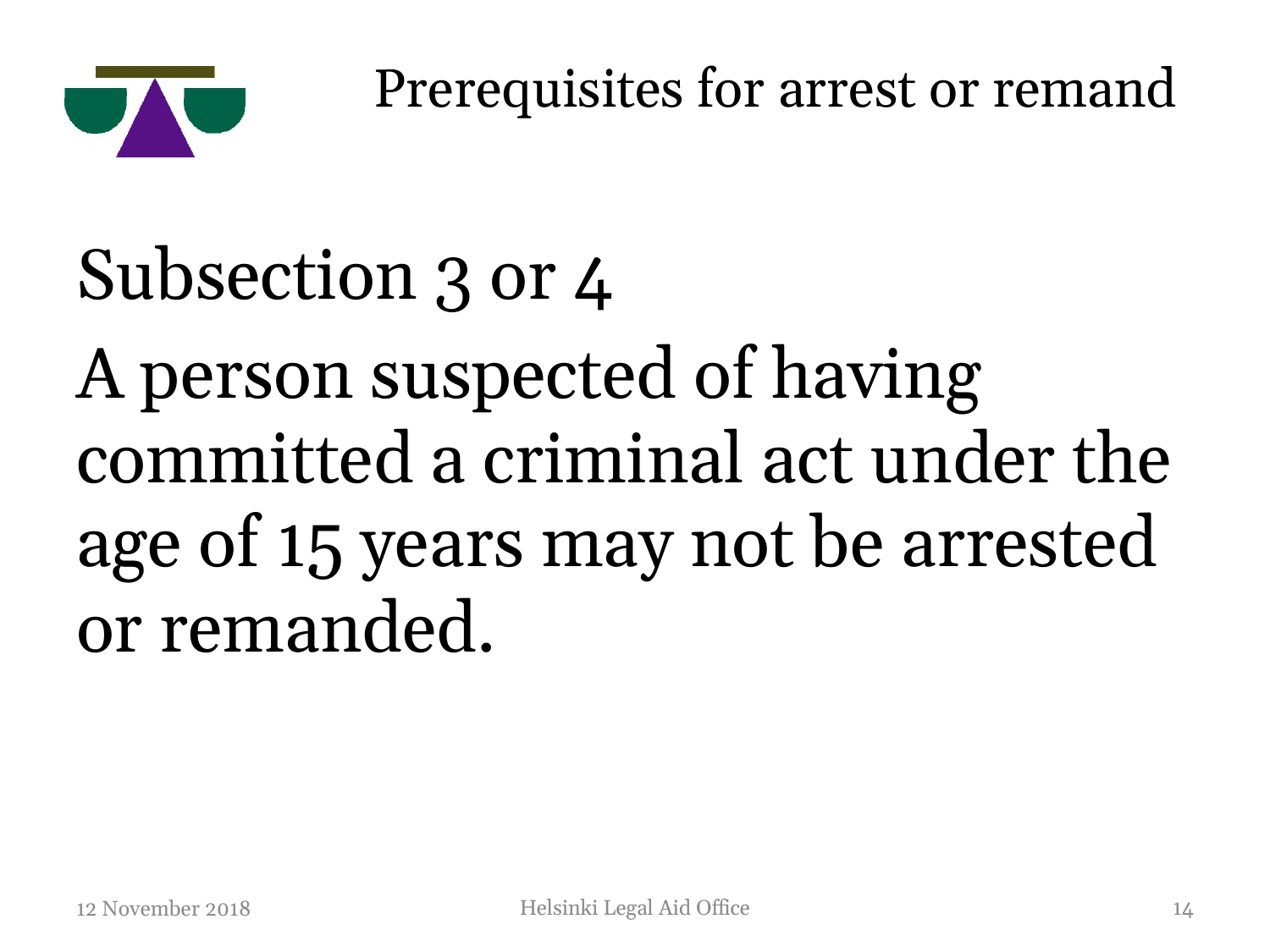

# Prerequisites for arrest or remand
Subsection 3 or 4
A person suspected of having committed a criminal act under the age of 15 years may not be arrested or remanded.

12 November 2018
Helsinki Legal Aid Office
14